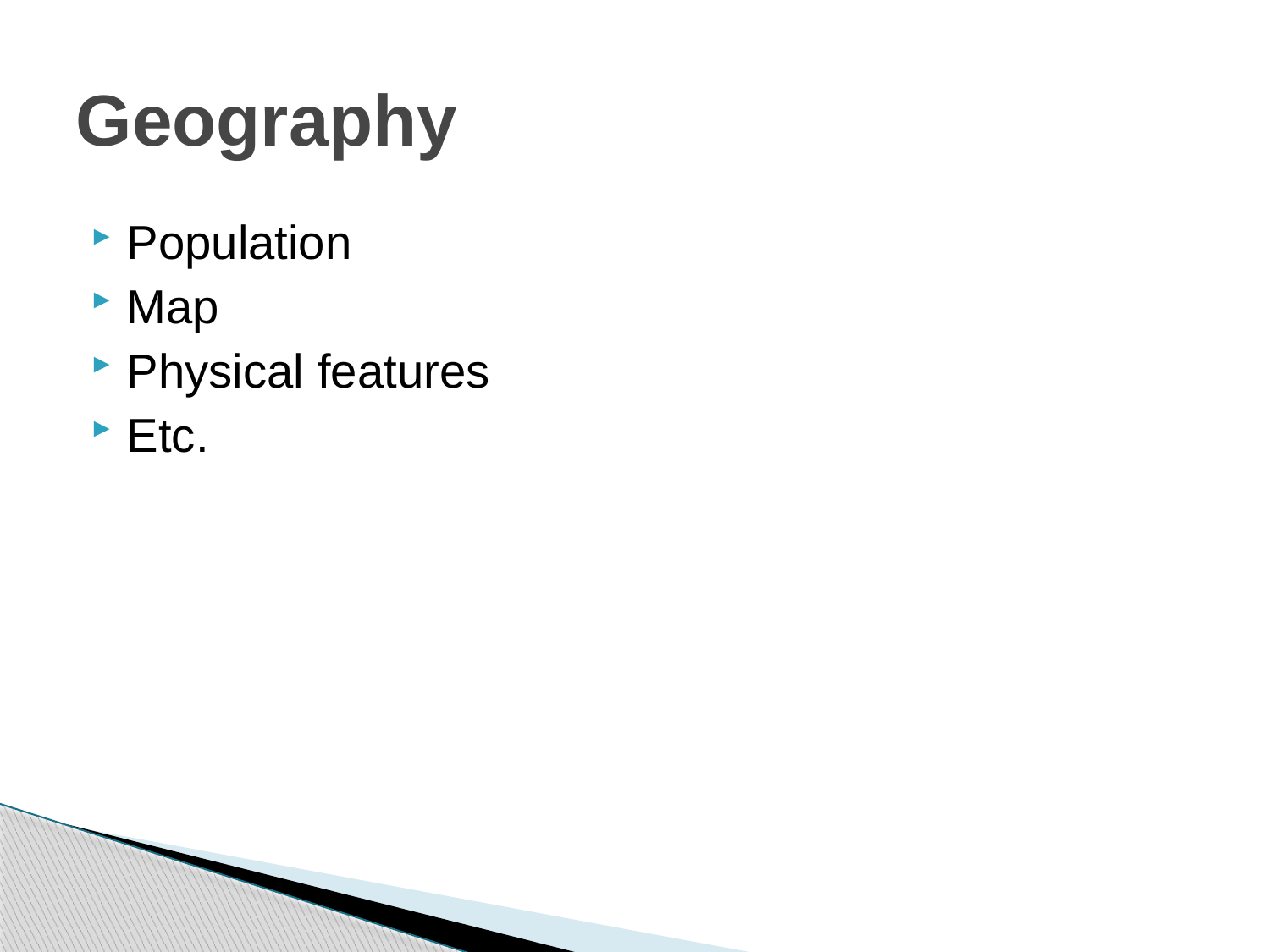

# Geography
Population
Map
Physical features
Etc.